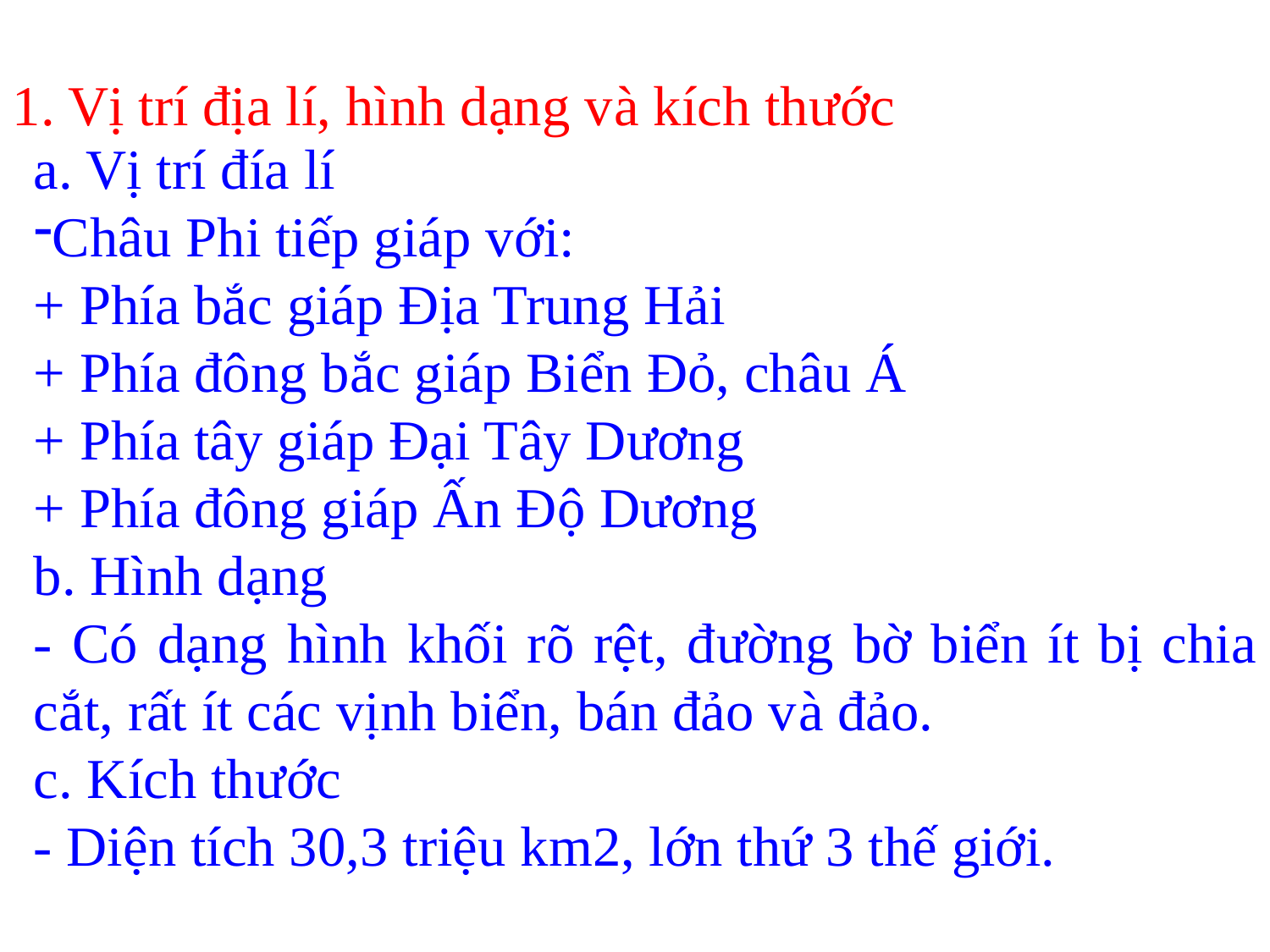

1. Vị trí địa lí, hình dạng và kích thước
a. Vị trí đía lí
Châu Phi tiếp giáp với:
+ Phía bắc giáp Địa Trung Hải
+ Phía đông bắc giáp Biển Đỏ, châu Á
+ Phía tây giáp Đại Tây Dương
+ Phía đông giáp Ấn Độ Dương
b. Hình dạng
- Có dạng hình khối rõ rệt, đường bờ biển ít bị chia cắt, rất ít các vịnh biển, bán đảo và đảo.
c. Kích thước
- Diện tích 30,3 triệu km2, lớn thứ 3 thế giới.